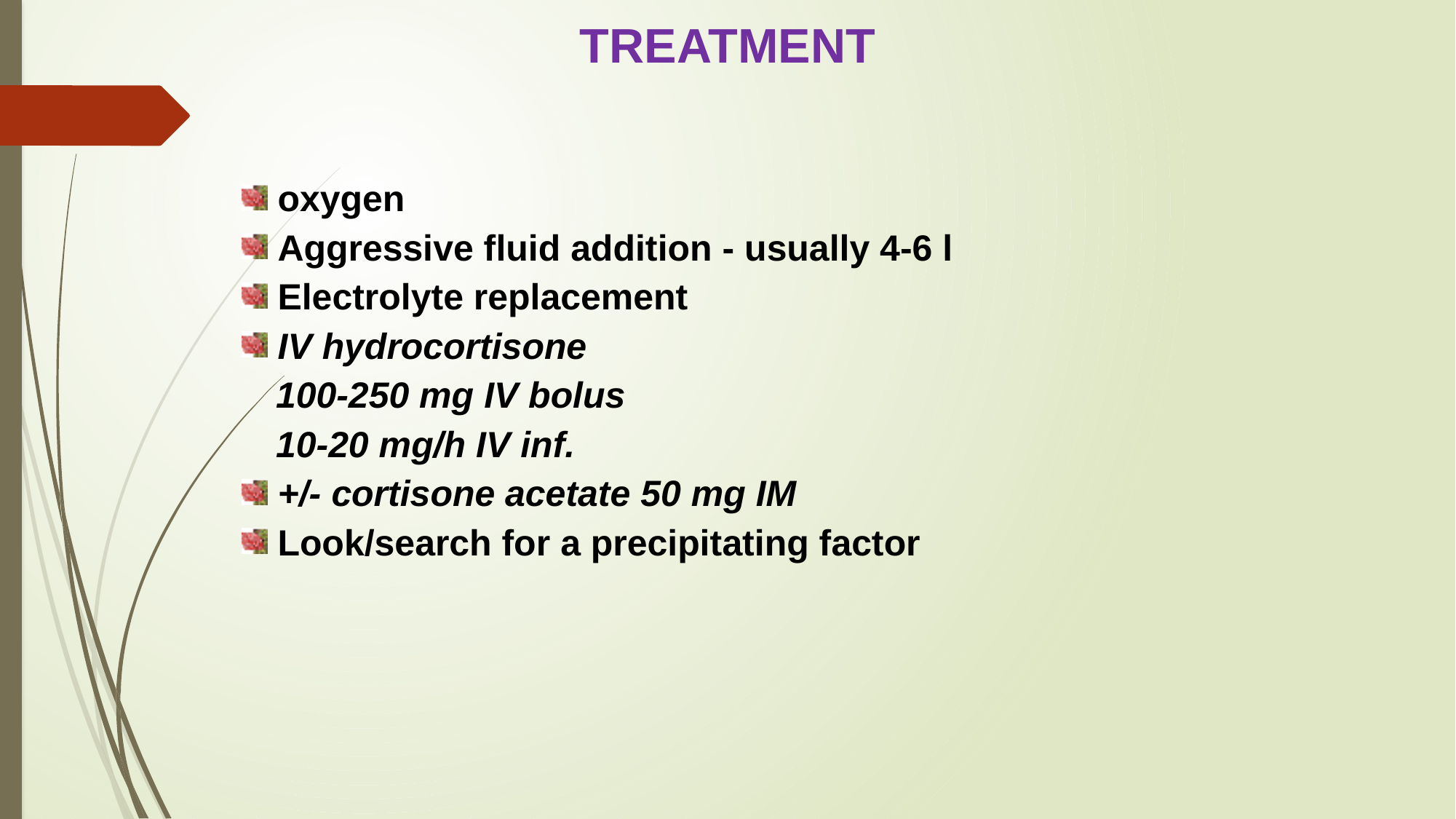

TREATMENT
 oxygen
 Aggressive fluid addition - usually 4-6 l
 Electrolyte replacement
 IV hydrocortisone
100-250 mg IV bolus
10-20 mg/h IV inf.
 +/- cortisone acetate 50 mg IM
 Look/search for a precipitating factor